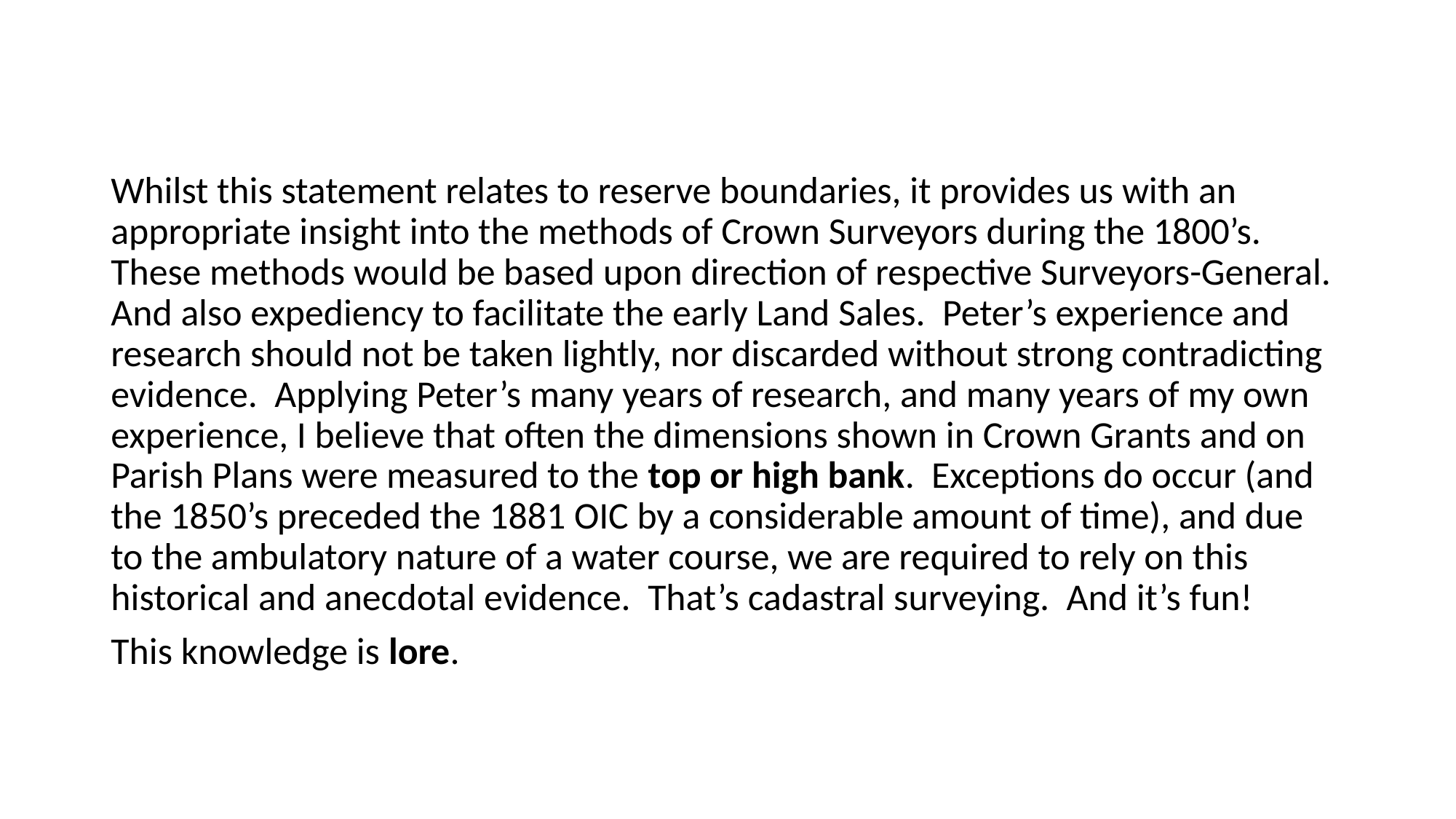

#
Whilst this statement relates to reserve boundaries, it provides us with an appropriate insight into the methods of Crown Surveyors during the 1800’s.  These methods would be based upon direction of respective Surveyors-General.  And also expediency to facilitate the early Land Sales.  Peter’s experience and research should not be taken lightly, nor discarded without strong contradicting evidence.  Applying Peter’s many years of research, and many years of my own experience, I believe that often the dimensions shown in Crown Grants and on Parish Plans were measured to the top or high bank.  Exceptions do occur (and the 1850’s preceded the 1881 OIC by a considerable amount of time), and due to the ambulatory nature of a water course, we are required to rely on this historical and anecdotal evidence.  That’s cadastral surveying.  And it’s fun!
This knowledge is lore.